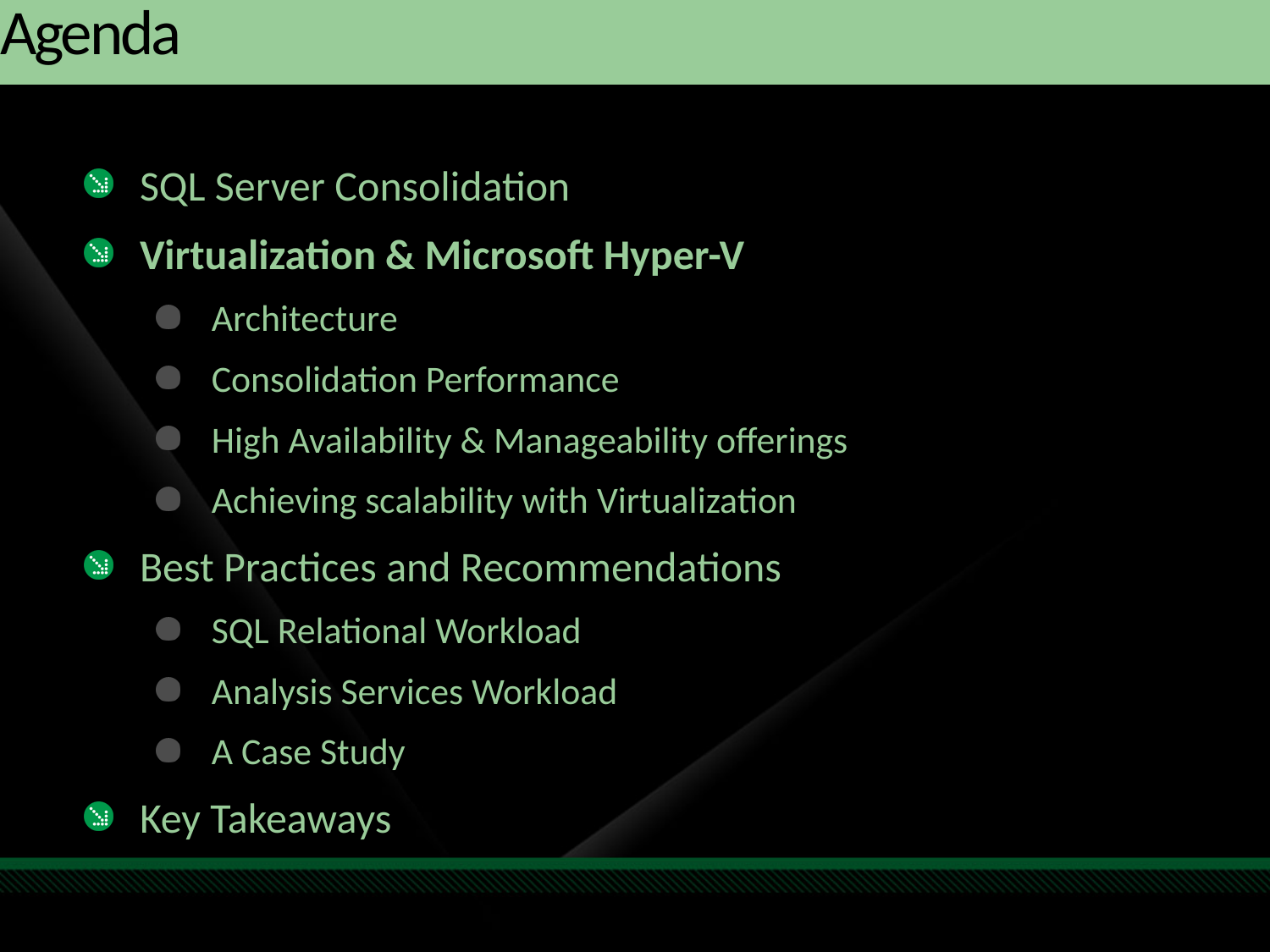

# Agenda
SQL Server Consolidation
Virtualization & Microsoft Hyper-V
Architecture
Consolidation Performance
High Availability & Manageability offerings
Achieving scalability with Virtualization
Best Practices and Recommendations
SQL Relational Workload
Analysis Services Workload
A Case Study
Key Takeaways